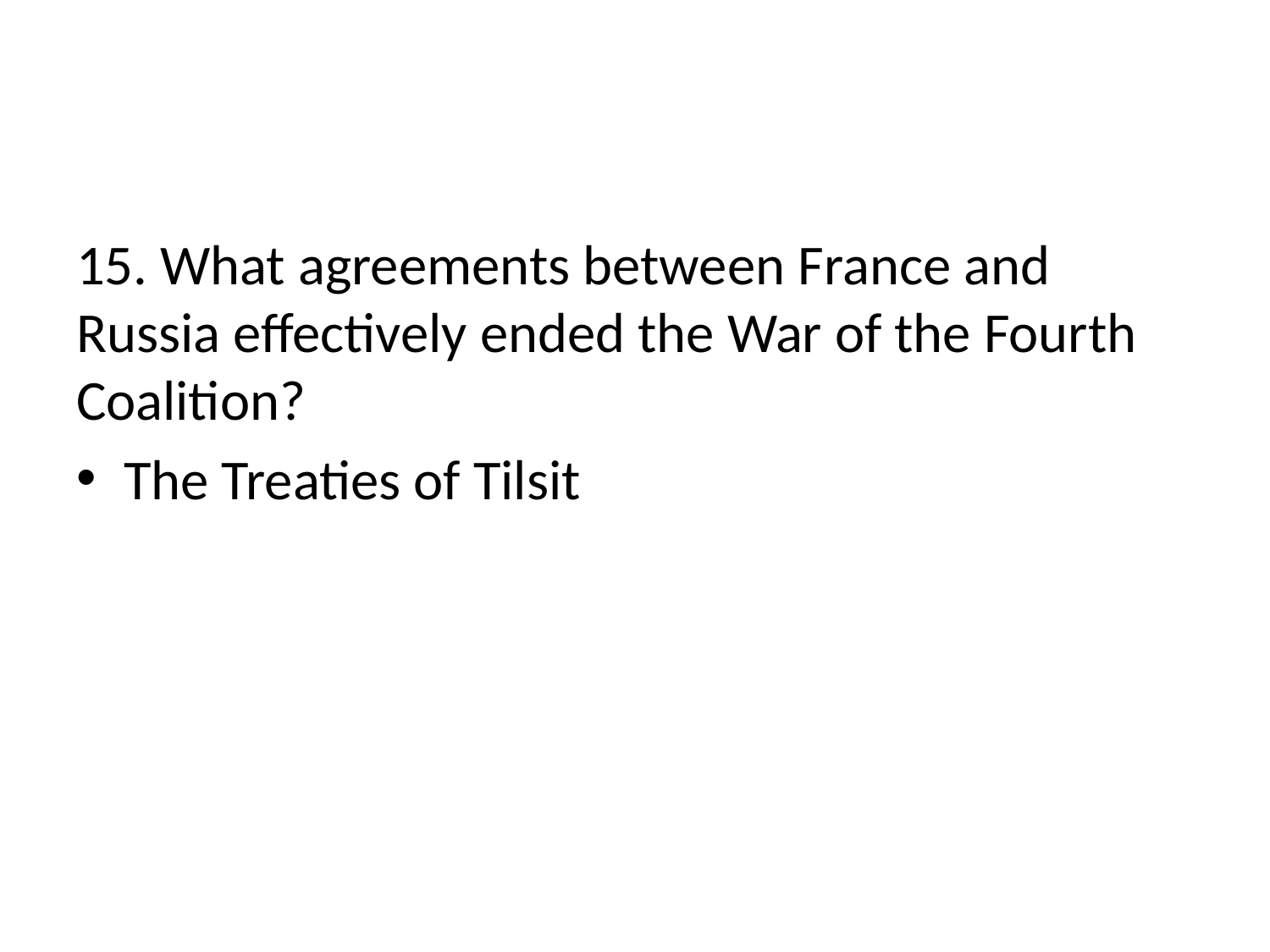

#
15. What agreements between France and Russia effectively ended the War of the Fourth Coalition?
The Treaties of Tilsit